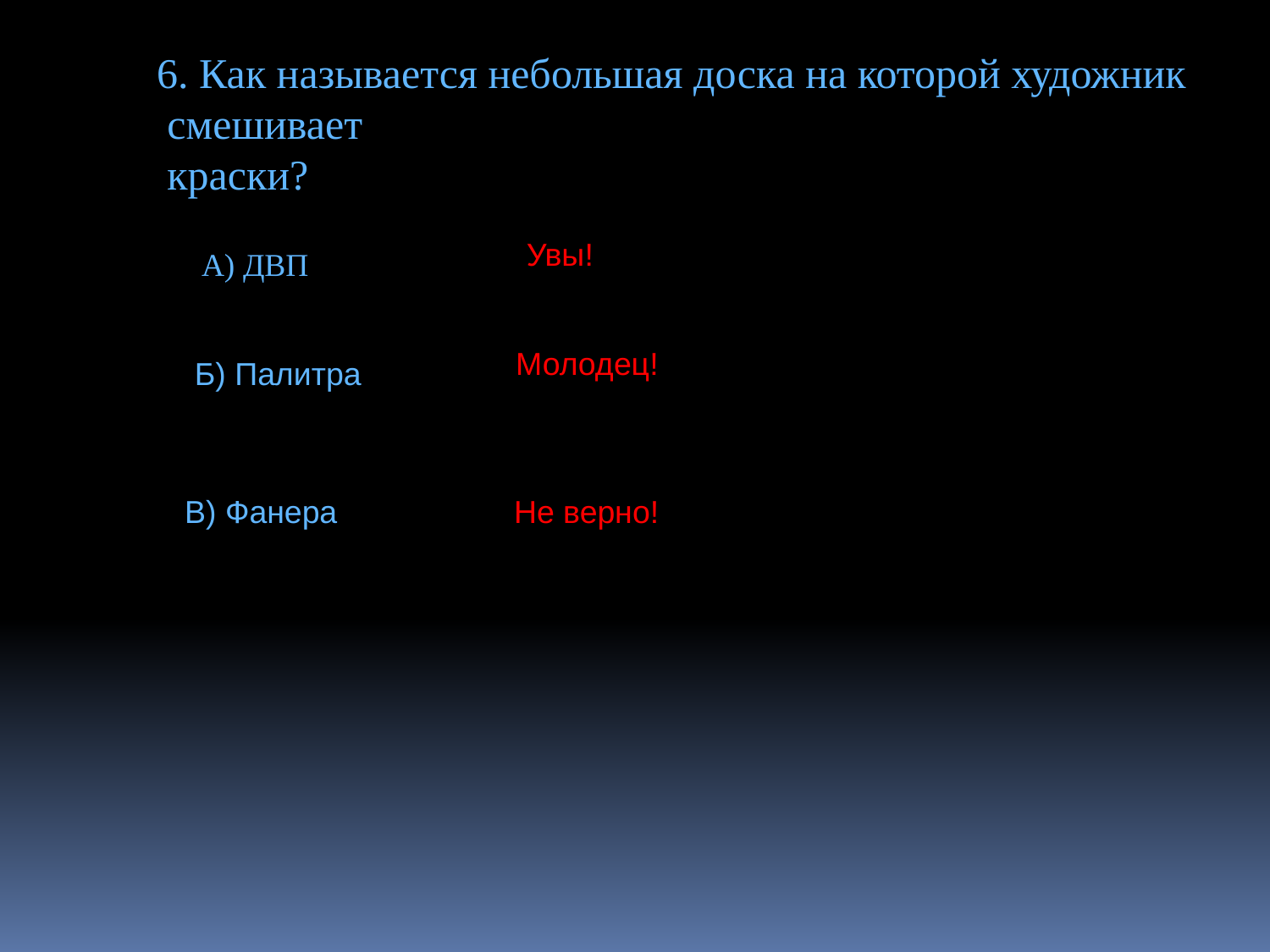

6. Как называется небольшая доска на которой художник
 смешивает
 краски?
Увы!
А) ДВП
Молодец!
Б) Палитра
В) Фанера
Не верно!